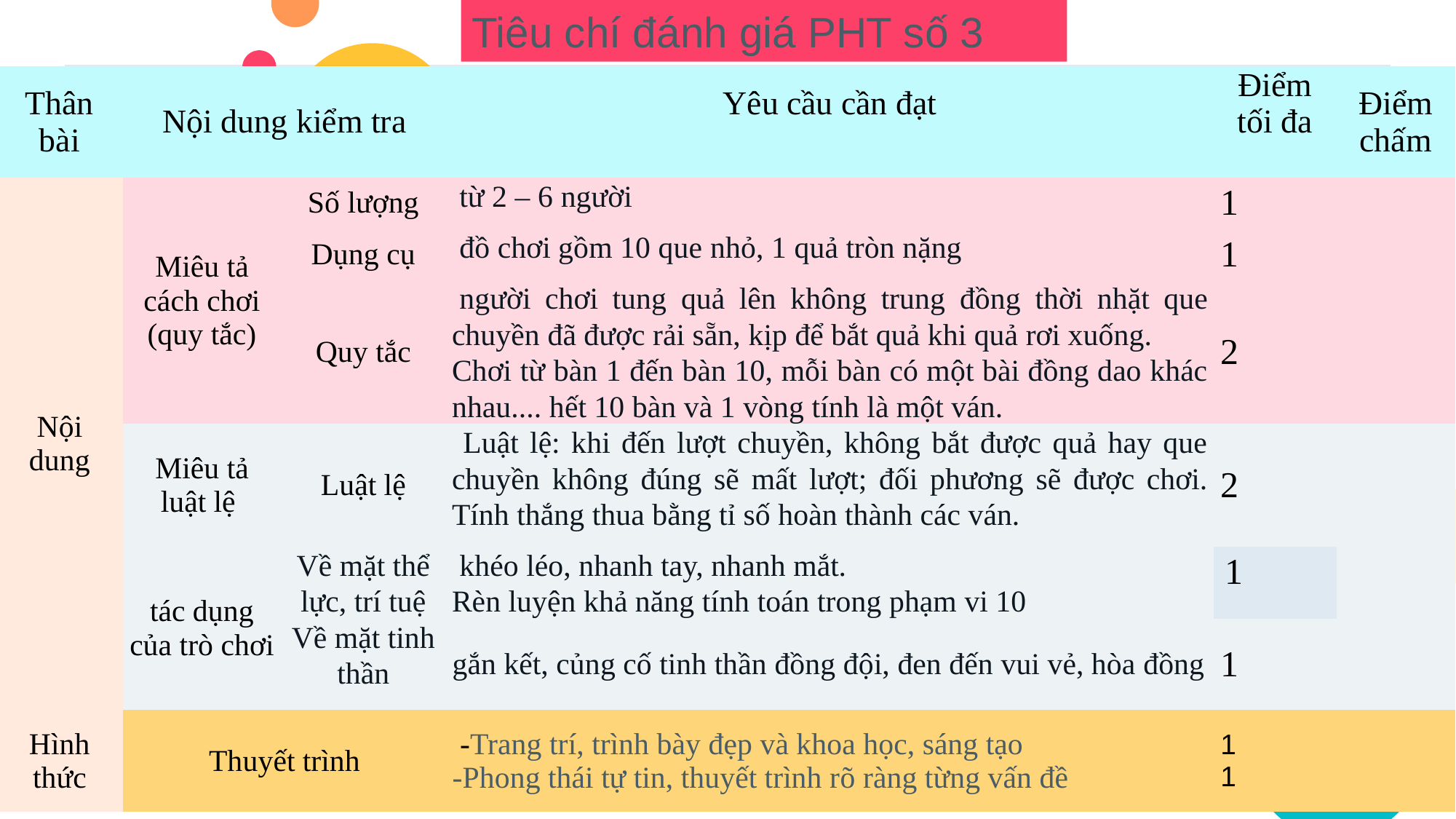

Tiêu chí đánh giá PHT số 3
| Thân bài | Nội dung kiểm tra |  | Yêu cầu cần đạt | Điểm tối đa | Điểm chấm |
| --- | --- | --- | --- | --- | --- |
| Nội dung | Miêu tả cách chơi (quy tắc) | Số lượng | từ 2 – 6 người | 1 |  |
|  |  | Dụng cụ | đồ chơi gồm 10 que nhỏ, 1 quả tròn nặng | 1 |  |
|  |  | Quy tắc | người chơi tung quả lên không trung đồng thời nhặt que chuyền đã được rải sẵn, kịp để bắt quả khi quả rơi xuống. Chơi từ bàn 1 đến bàn 10, mỗi bàn có một bài đồng dao khác nhau.... hết 10 bàn và 1 vòng tính là một ván. | 2 |  |
|  | Miêu tả luật lệ | Luật lệ | Luật lệ: khi đến lượt chuyền, không bắt được quả hay que chuyền không đúng sẽ mất lượt; đối phương sẽ được chơi. Tính thắng thua bằng tỉ số hoàn thành các ván. | 2 |  |
|  | tác dụng của trò chơi | Về mặt thể lực, trí tuệ | khéo léo, nhanh tay, nhanh mắt. Rèn luyện khả năng tính toán trong phạm vi 10 | 1 |  |
|  |  | Về mặt tinh thần | gắn kết, củng cố tinh thần đồng đội, đen đến vui vẻ, hòa đồng | 1 |  |
| Hình thức | Thuyết trình |  | -Trang trí, trình bày đẹp và khoa học, sáng tạo -Phong thái tự tin, thuyết trình rõ ràng từng vấn đề | 1 1 |  |
33